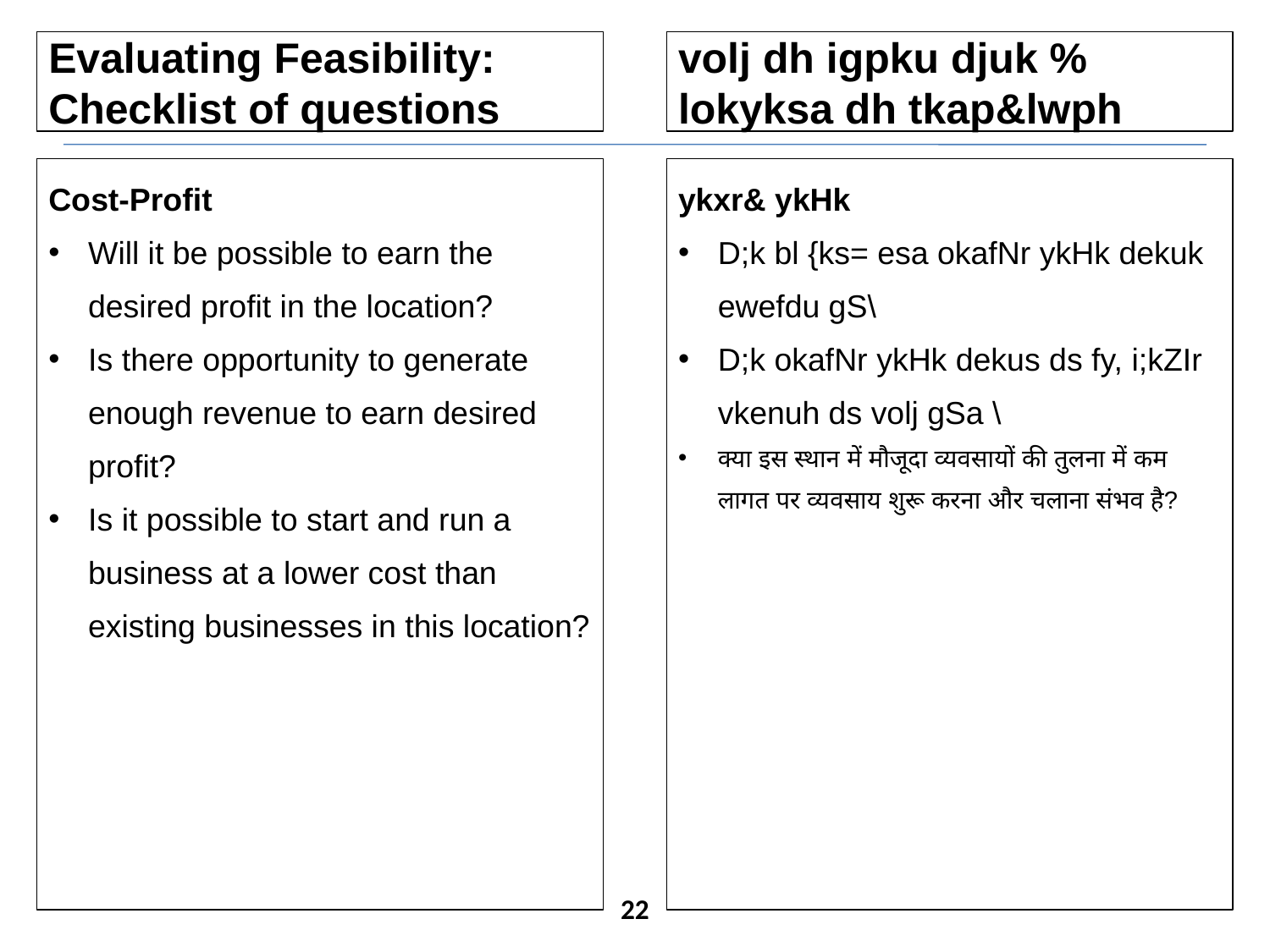

Evaluating Feasibility:
Checklist of questions
volj dh igpku djuk % lokyksa dh tkap&lwph

Cost-Profit
Will it be possible to earn the desired profit in the location?
Is there opportunity to generate enough revenue to earn desired profit?
Is it possible to start and run a  business at a lower cost than existing businesses in this location?

ykxr& ykHk
D;k bl {ks= esa okafNr ykHk dekuk ewefdu gS\
D;k okafNr ykHk dekus ds fy, i;kZIr vkenuh ds volj gSa \
क्या इस स्थान में मौजूदा व्यवसायों की तुलना में कम लागत पर व्यवसाय शुरू करना और चलाना संभव है?

22